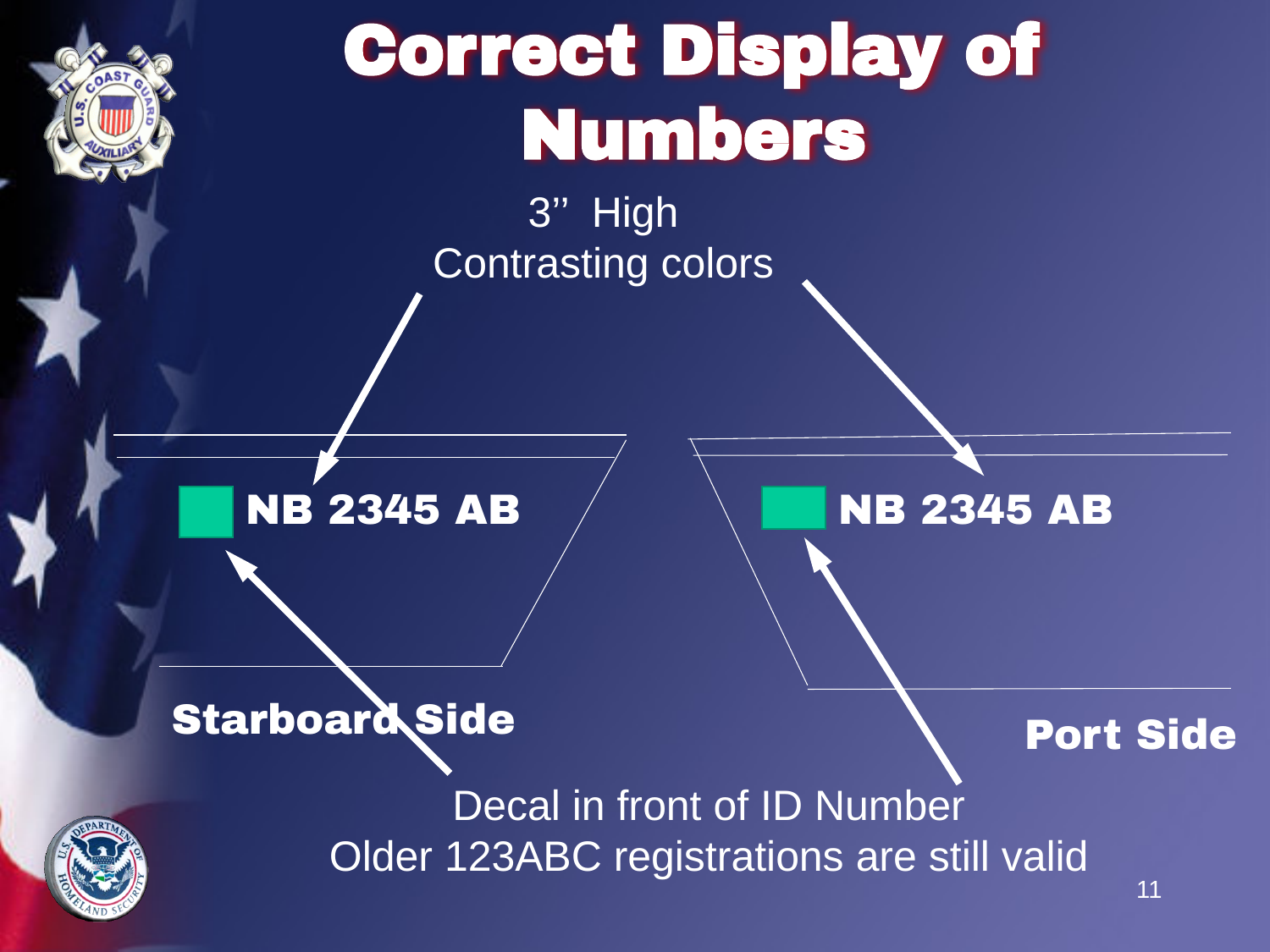

Correct Display of Numbers
3’’  High
Contrasting colors
NB 2345 AB
NB 2345 AB

Starboard Side
Port Side
Decal in front of ID Number
Older 123ABC registrations are still valid
11